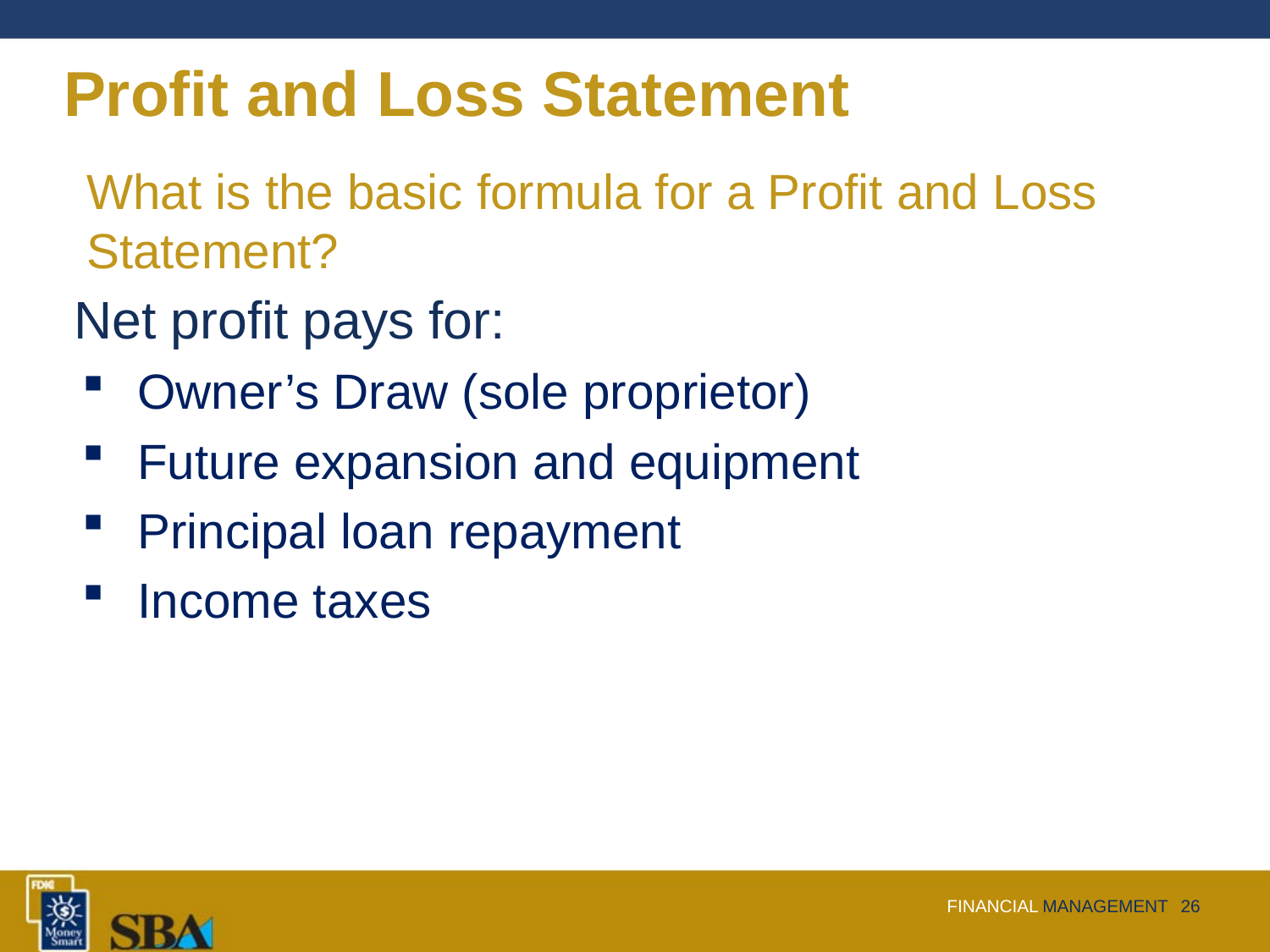

# Profit and Loss Statement
What is the basic formula for a Profit and Loss Statement?
Net profit pays for:
Owner’s Draw (sole proprietor)
Future expansion and equipment
Principal loan repayment
Income taxes